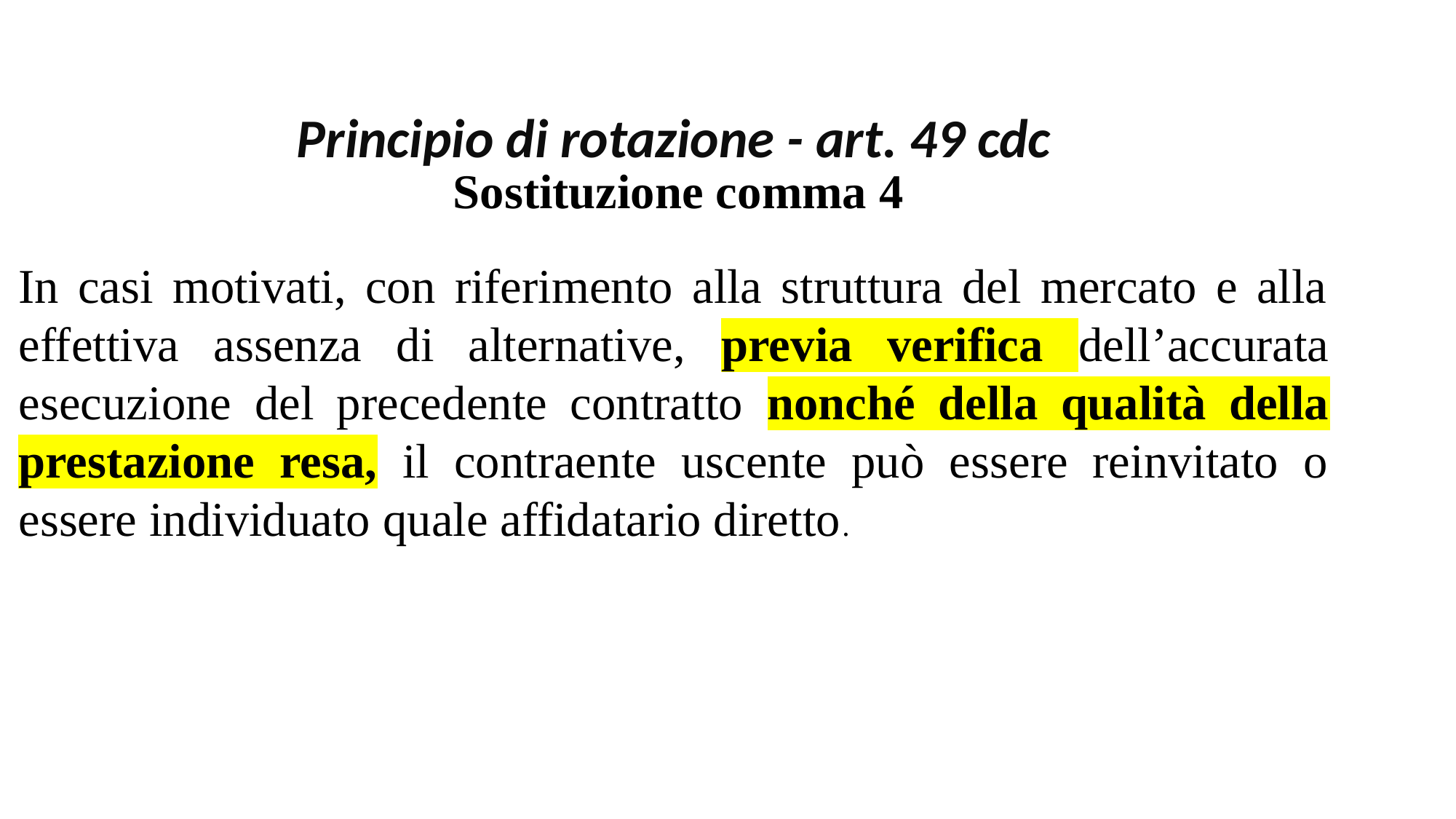

Principio di rotazione - art. 49 cdc
	Sostituzione comma 4

In casi motivati, con riferimento alla struttura del mercato e alla effettiva assenza di alternative, previa verifica dell’accurata esecuzione del precedente contratto nonché della qualità della prestazione resa, il contraente uscente può essere reinvitato o essere individuato quale affidatario diretto.